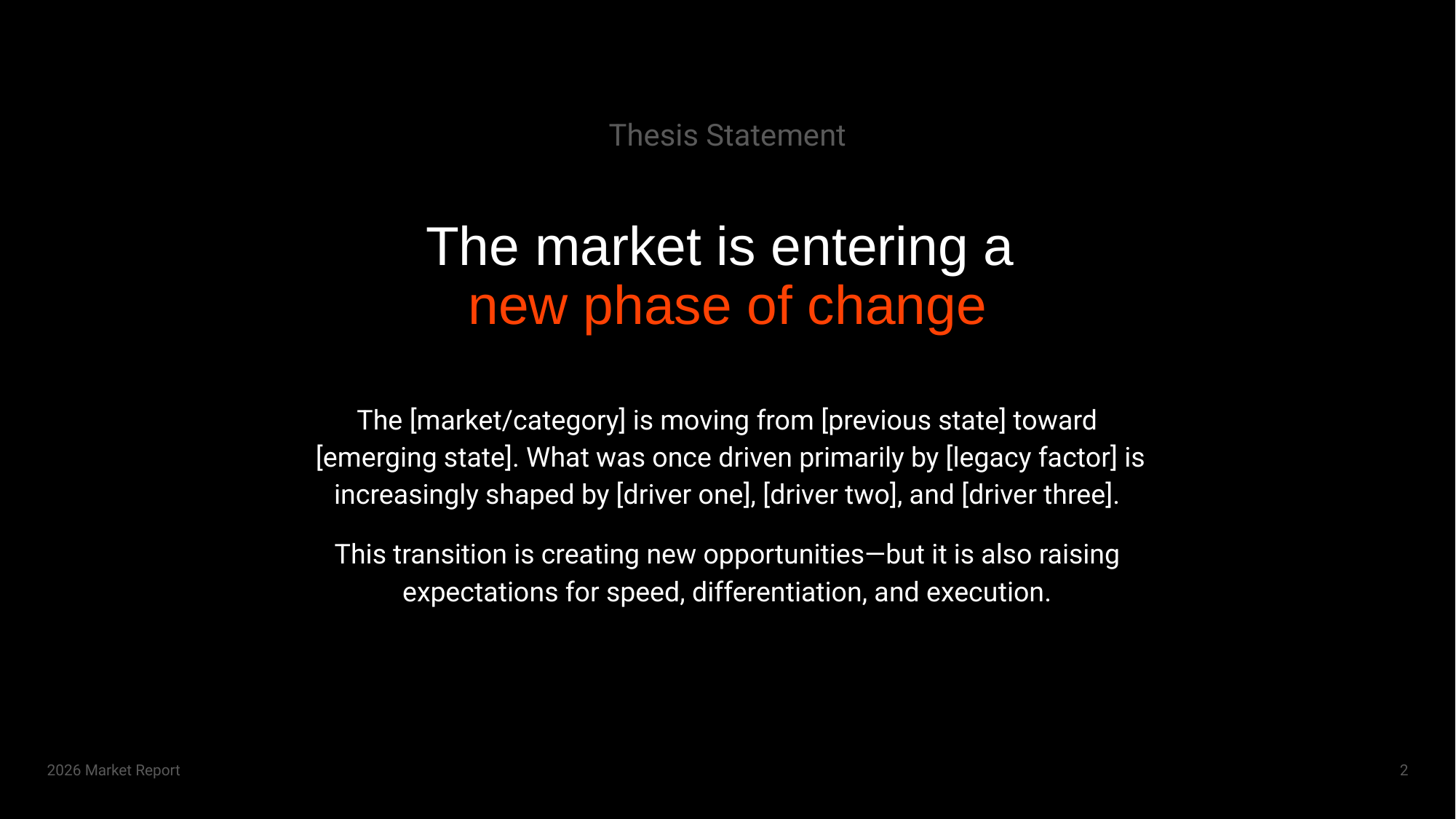

Thesis Statement
# The market is entering a new phase of change
The [market/category] is moving from [previous state] toward
 [emerging state]. What was once driven primarily by [legacy factor] is increasingly shaped by [driver one], [driver two], and [driver three].
This transition is creating new opportunities—but it is also raising expectations for speed, differentiation, and execution.
2
2026 Market Report